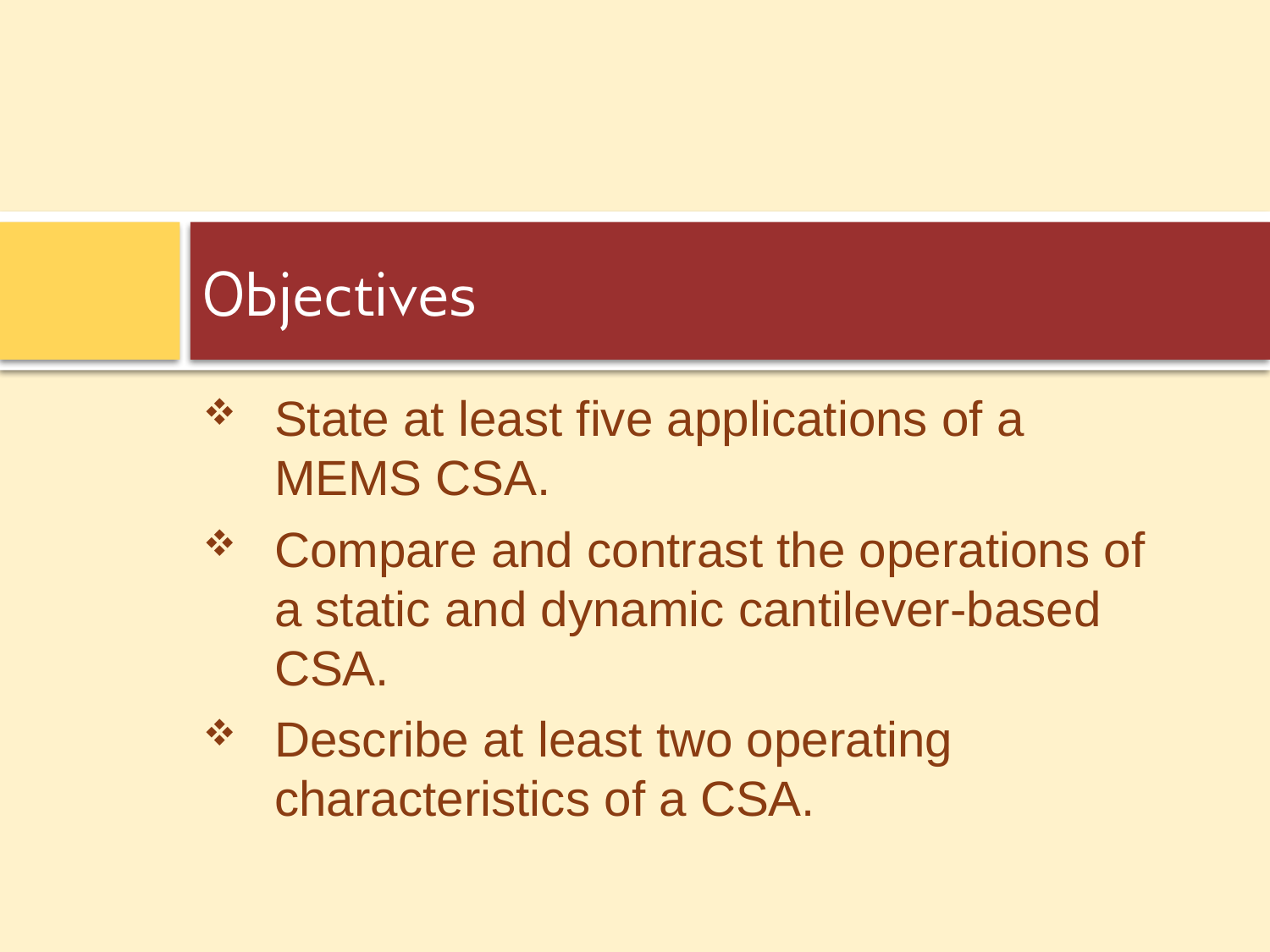

# Objectives
State at least five applications of a MEMS CSA.
Compare and contrast the operations of a static and dynamic cantilever-based CSA.
Describe at least two operating characteristics of a CSA.